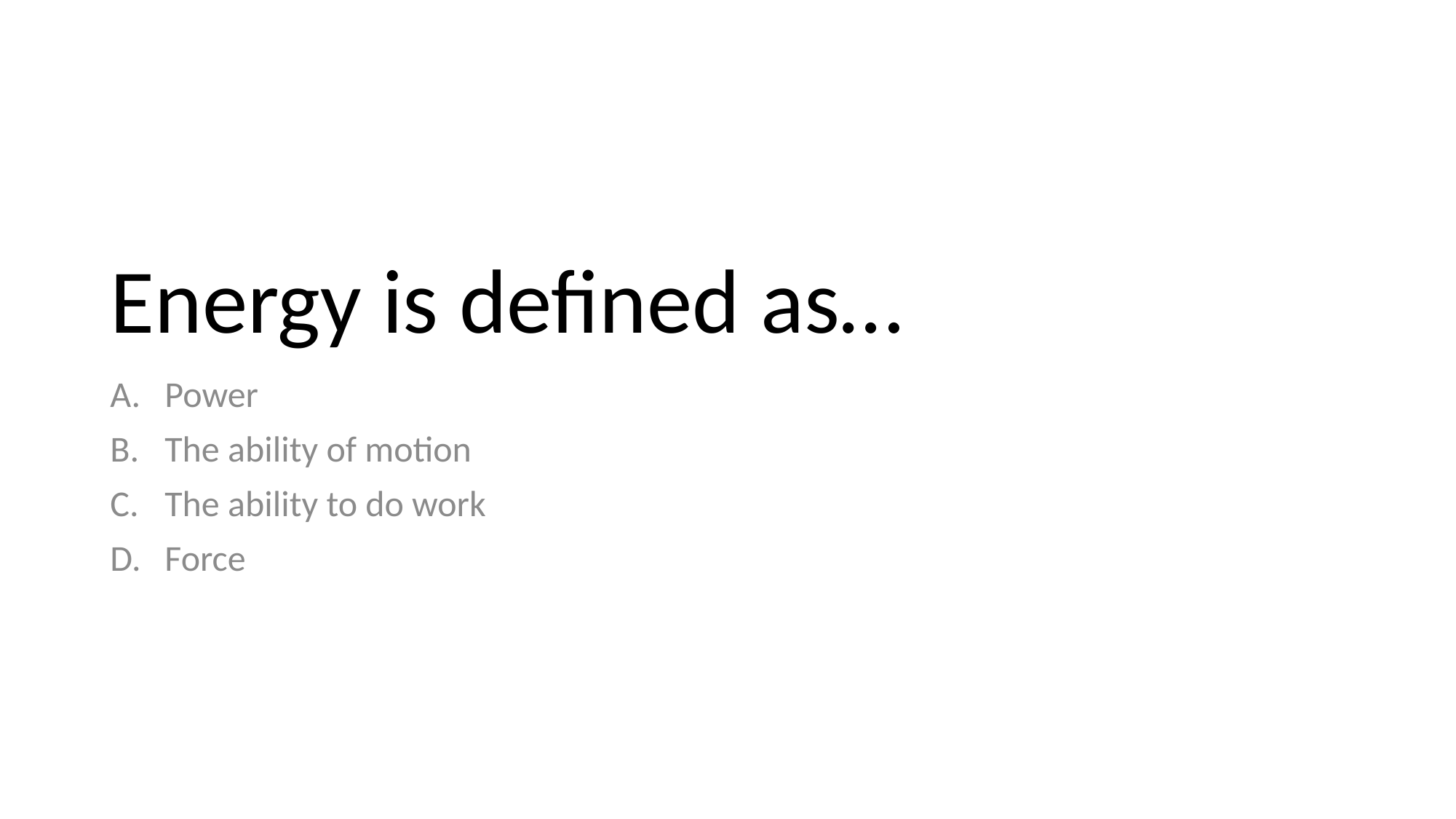

# Energy is defined as…
Power
The ability of motion
The ability to do work
Force